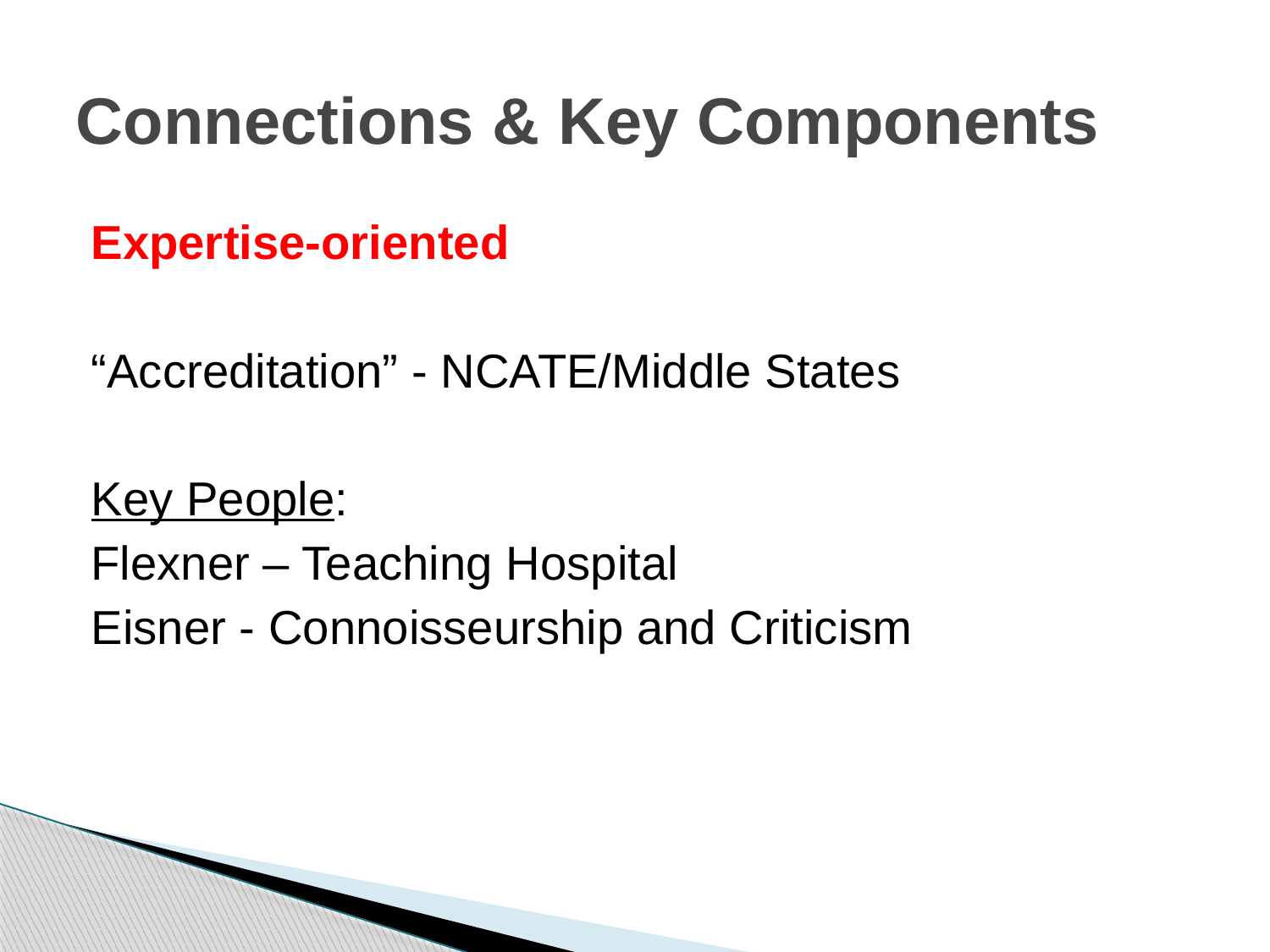

# Connections & Key Components
Expertise-oriented

“Accreditation” - NCATE/Middle States

Key People:
Flexner – Teaching Hospital
Eisner - Connoisseurship and Criticism